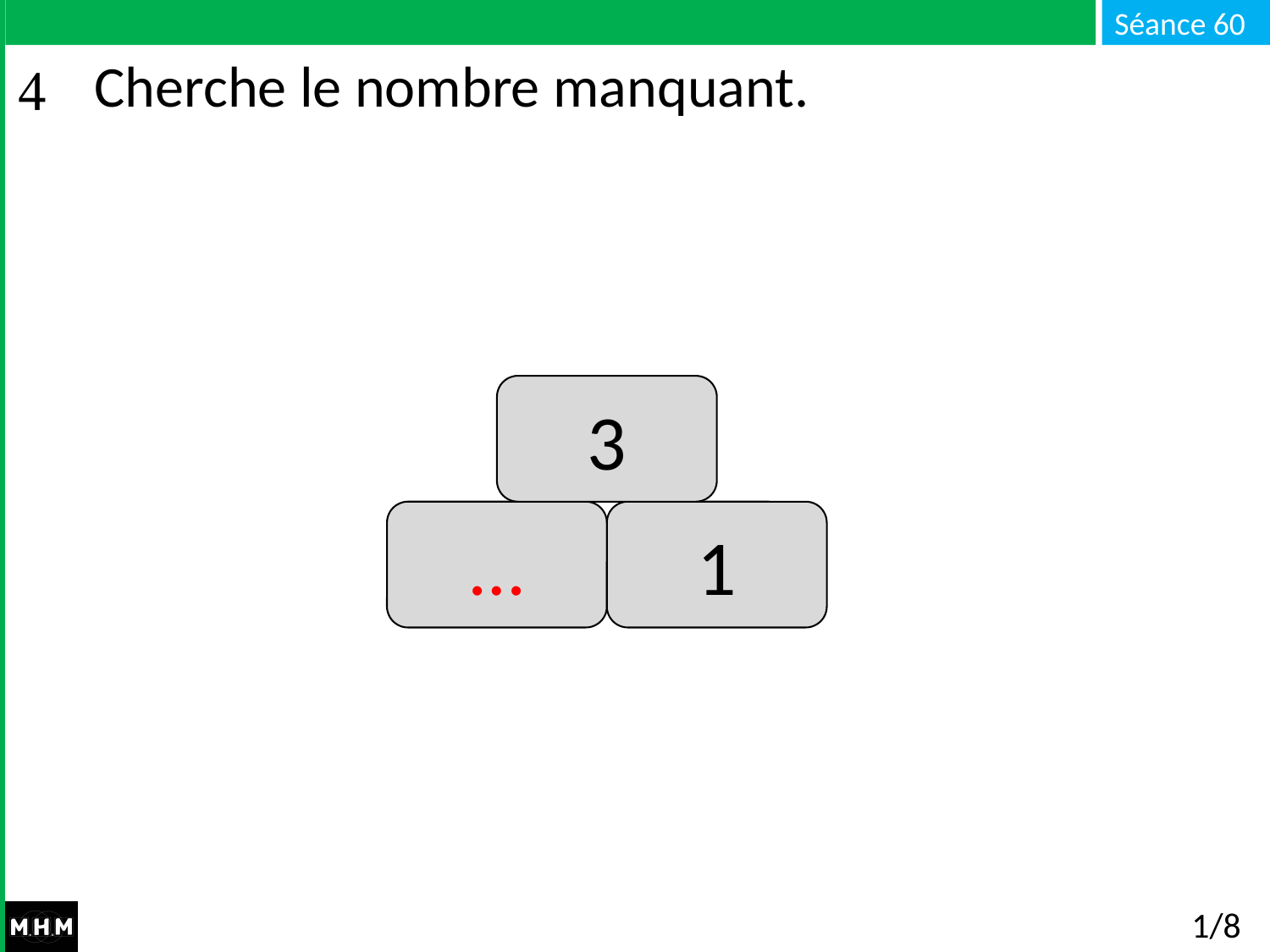

# Cherche le nombre manquant.
3
1
…
1/8